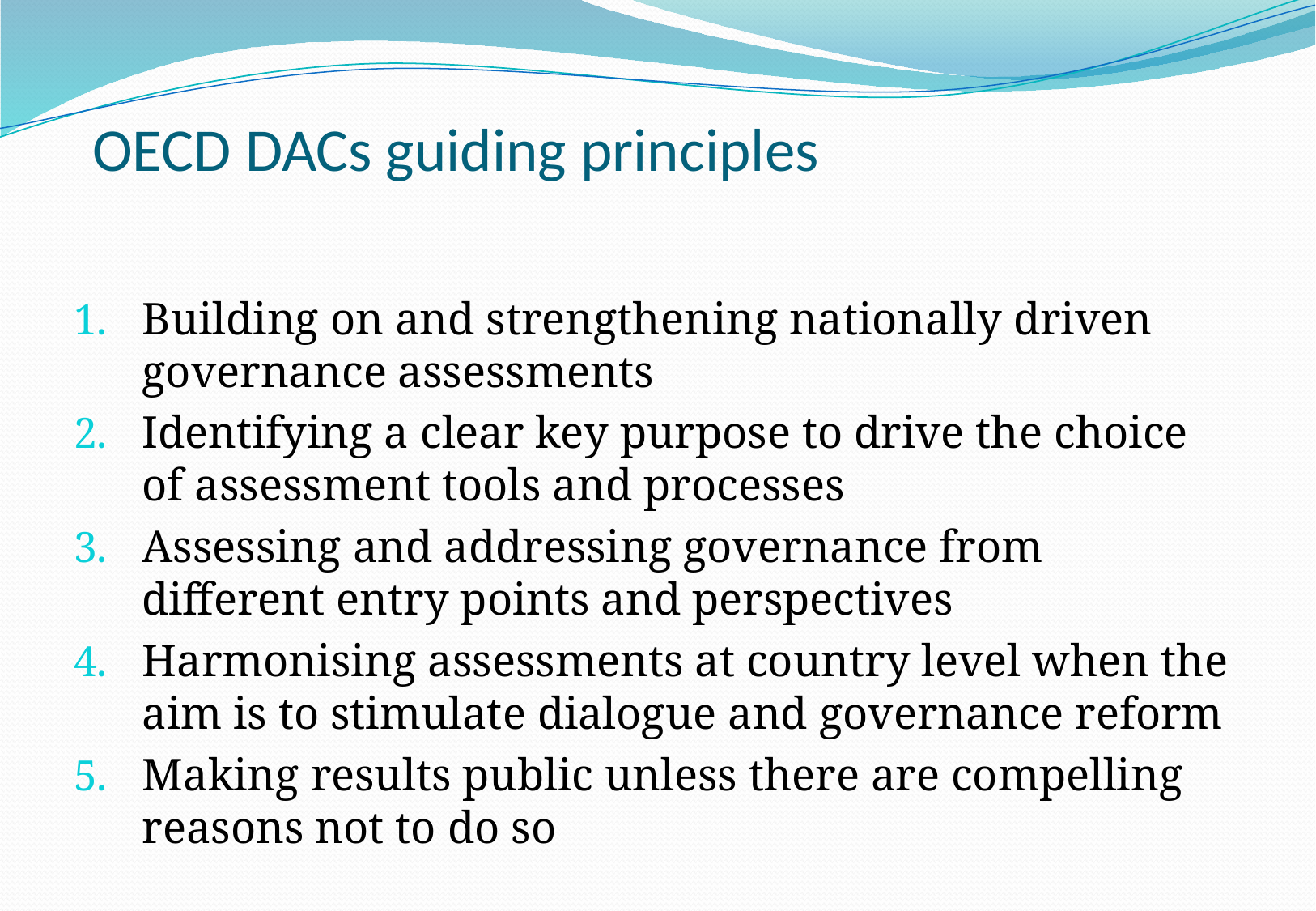

# OECD DACs guiding principles
Building on and strengthening nationally driven governance assessments
Identifying a clear key purpose to drive the choice of assessment tools and processes
Assessing and addressing governance from different entry points and perspectives
Harmonising assessments at country level when the aim is to stimulate dialogue and governance reform
Making results public unless there are compelling reasons not to do so